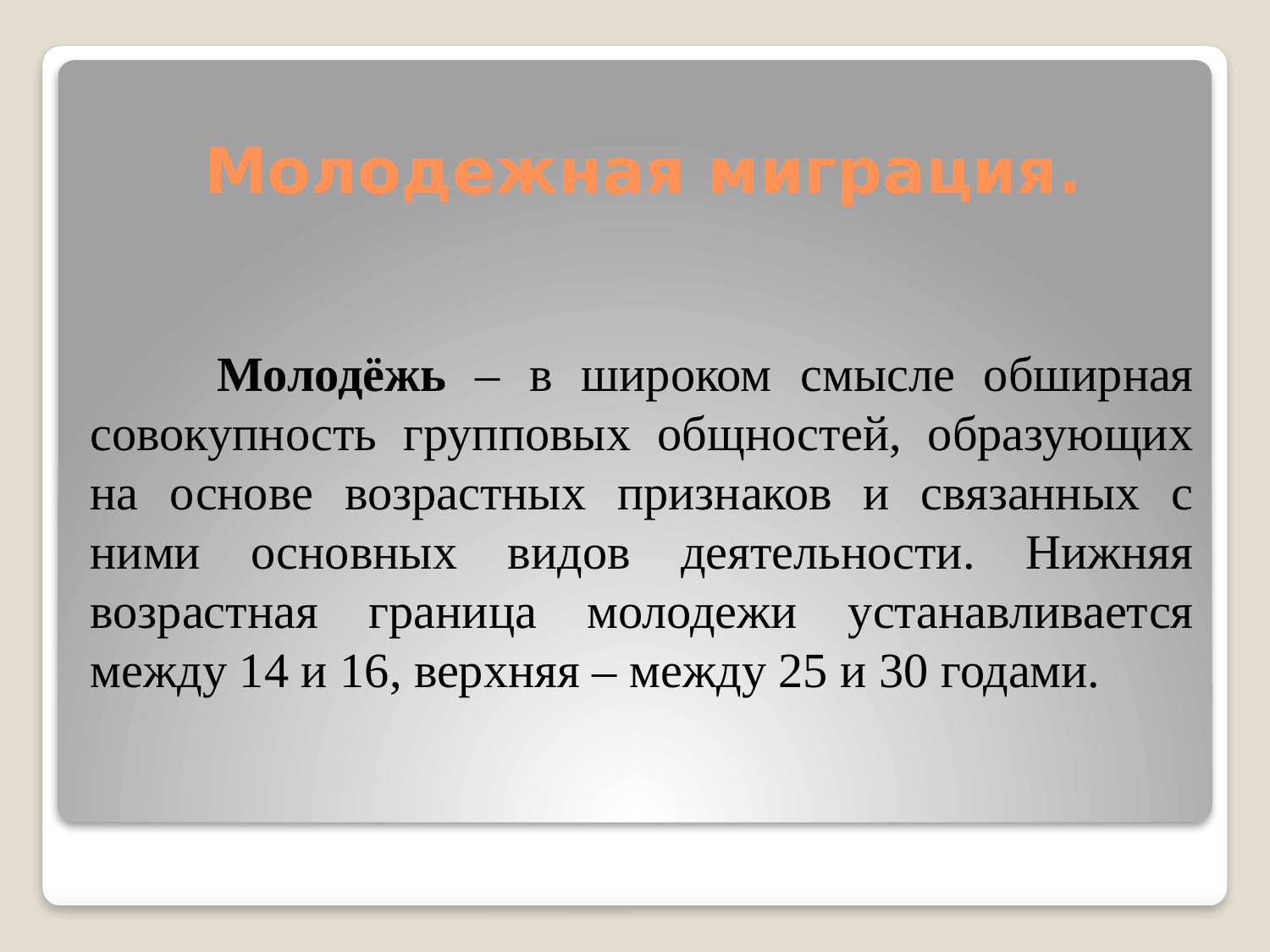

# Молодежная миграция.

	Молодёжь – в широком смысле обширная совокупность групповых общностей, образующих на основе возрастных признаков и связанных с ними основных видов деятельности. Нижняя возрастная граница молодежи устанавливается между 14 и 16, верхняя – между 25 и 30 годами.